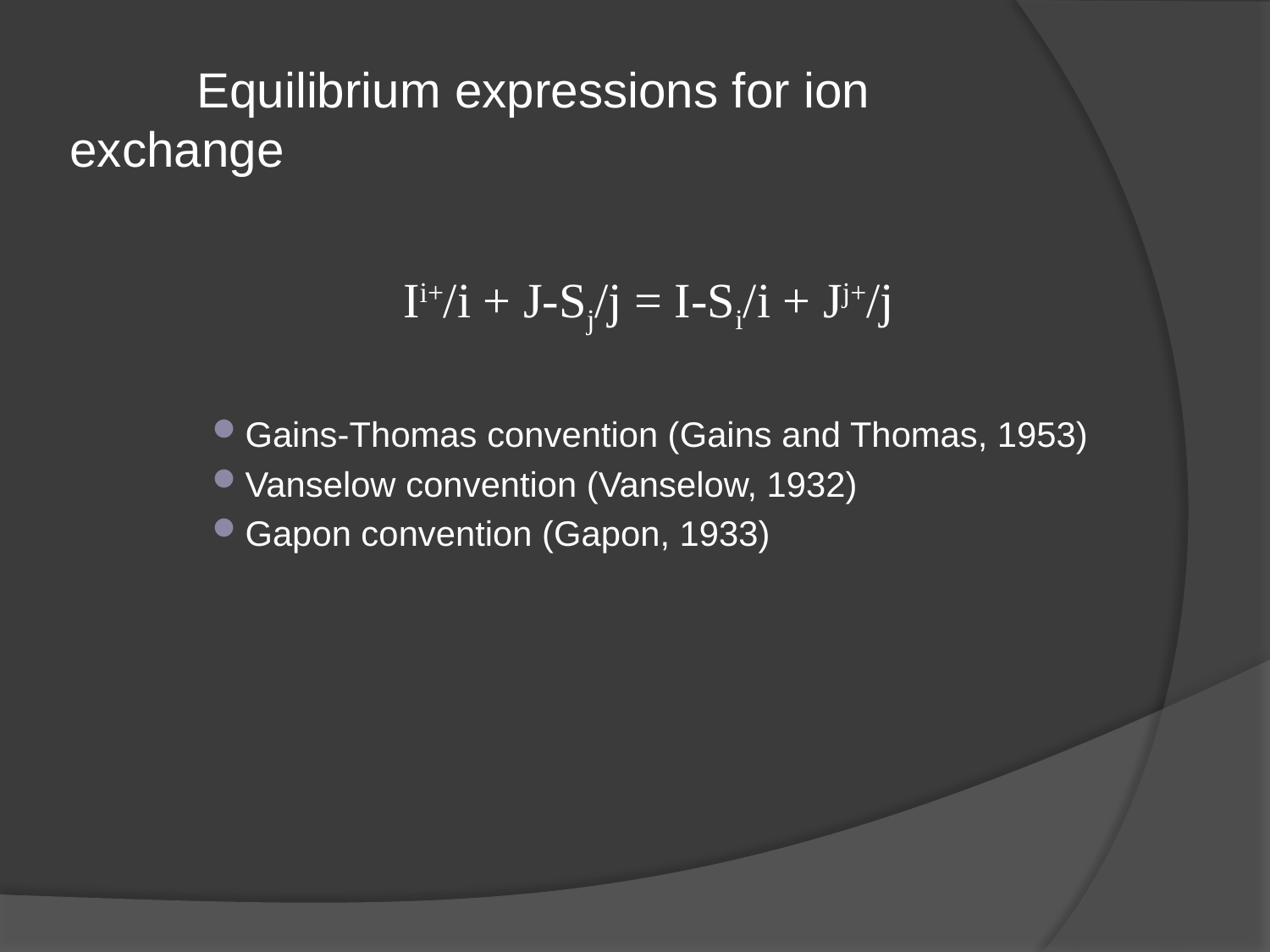

# Equilibrium expressions for ion exchange
Ii+/i + J-Sj/j = I-Si/i + Jj+/j
Gains-Thomas convention (Gains and Thomas, 1953)
Vanselow convention (Vanselow, 1932)
Gapon convention (Gapon, 1933)